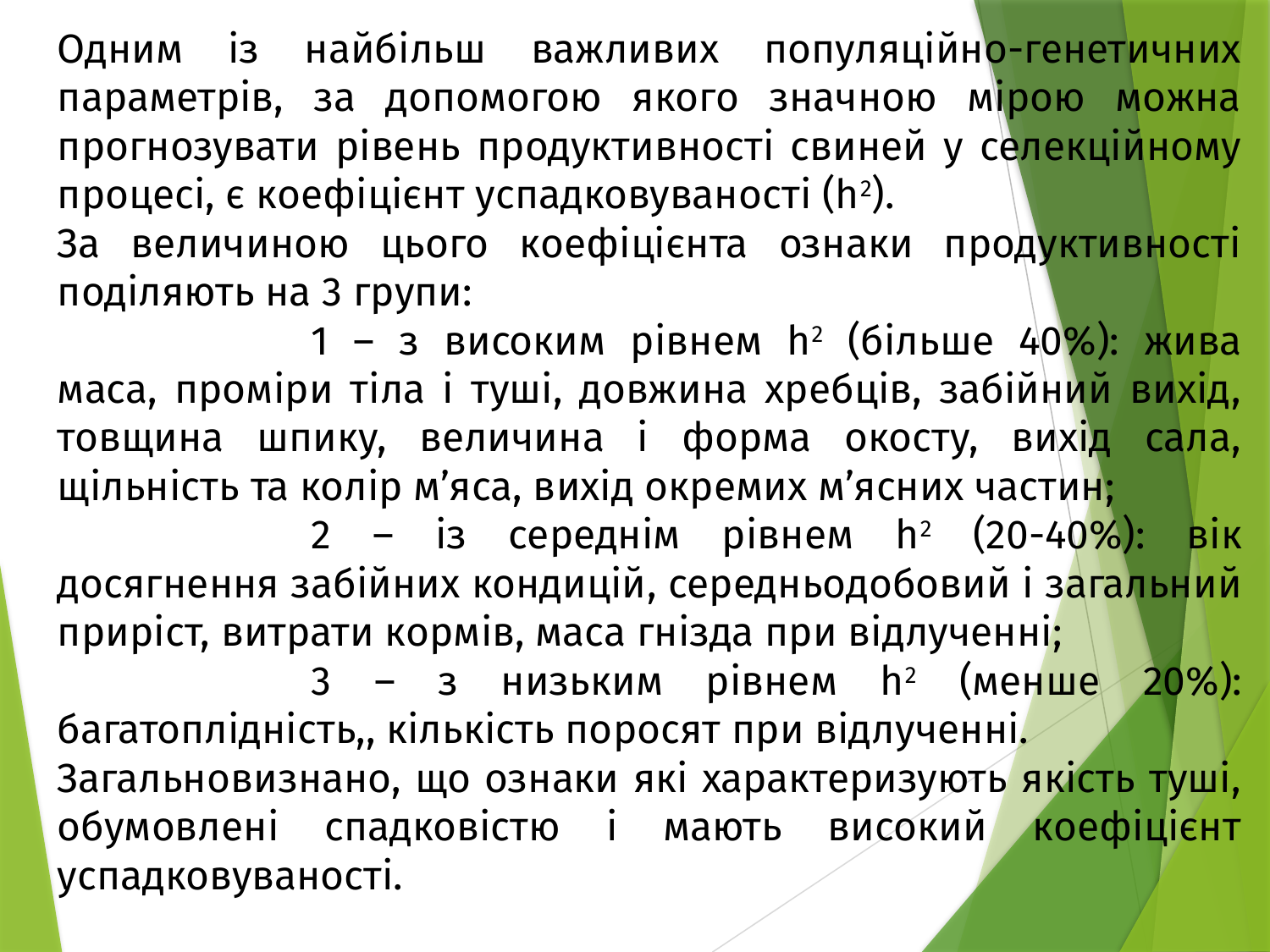

Одним із найбільш важливих популяційно-генетичних параметрів, за допомогою якого значною мірою можна прогнозувати рівень продуктивності свиней у селекційному процесі, є коефіцієнт успадковуваності (h2).
За величиною цього коефіцієнта ознаки продуктивності поділяють на 3 групи:
		1 – з високим рівнем h2 (більше 40%): жива маса, проміри тіла і туші, довжина хребців, забійний вихід, товщина шпику, величина і форма окосту, вихід сала, щільність та колір м’яса, вихід окремих м’ясних частин;
		2 – із середнім рівнем h2 (20-40%): вік досягнення забійних кондицій, середньодобовий і загальний приріст, витрати кормів, маса гнізда при відлученні;
		3 – з низьким рівнем h2 (менше 20%): багатоплідність,, кількість поросят при відлученні.
Загальновизнано, що ознаки які характеризують якість туші, обумовлені спадковістю і мають високий коефіцієнт успадковуваності.